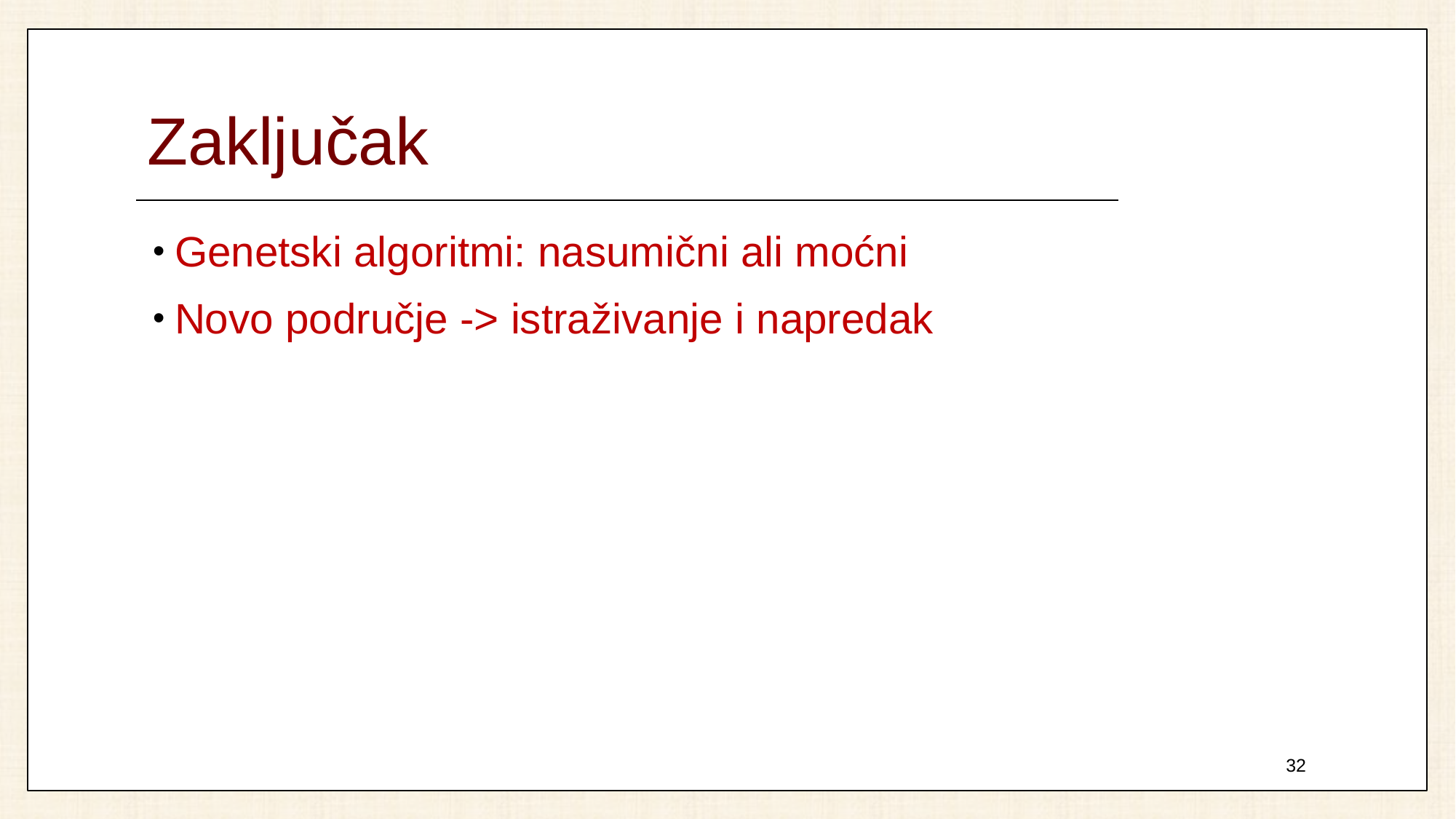

# Zaključak
Genetski algoritmi: nasumični ali moćni
Novo područje -> istraživanje i napredak
32